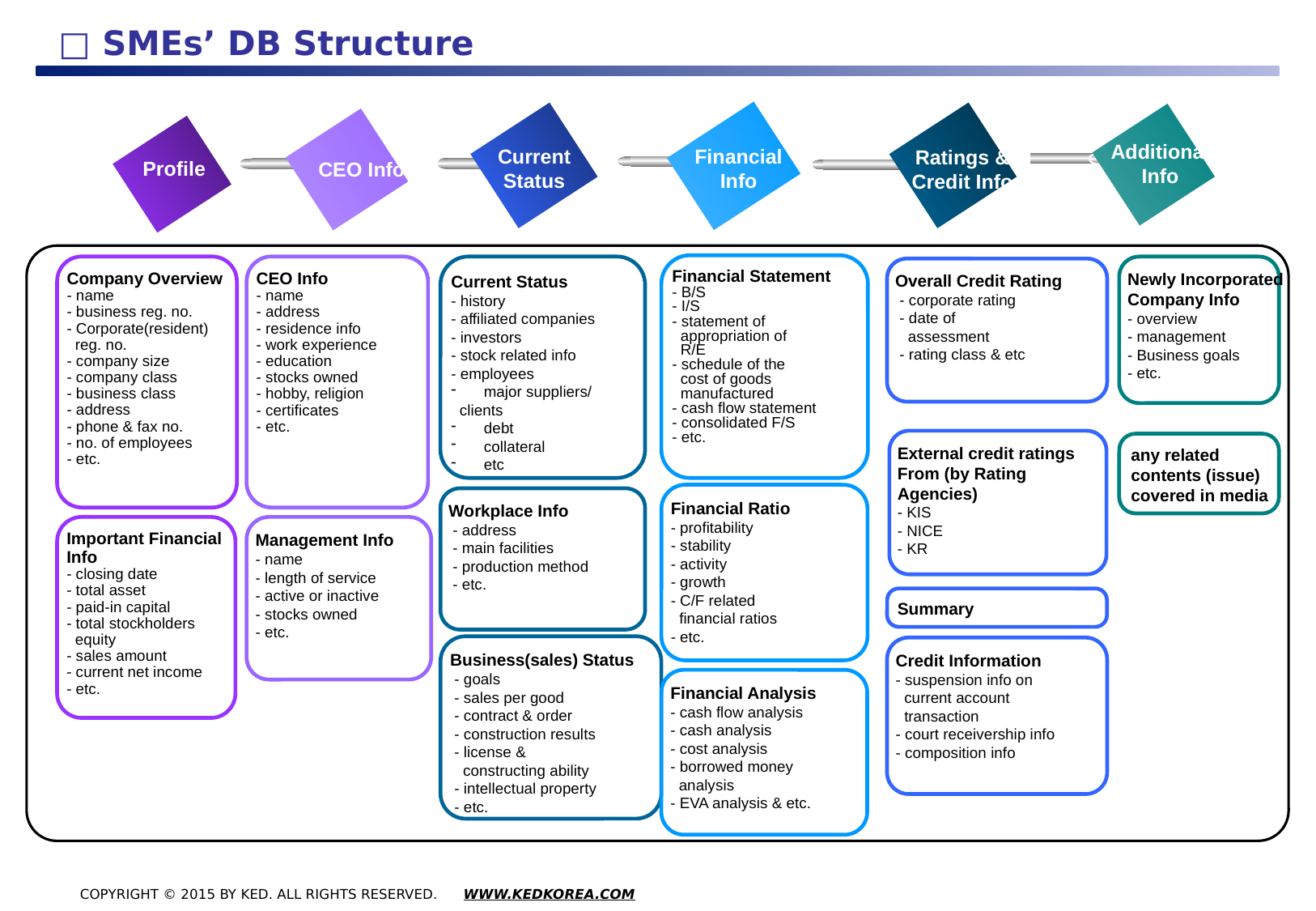

□ SMEs’ DB Structure

Additional Info

Current Status
Financial Info
Ratings &
Credit Info

Profile
CEO Info

Financial Statement
- B/S
- I/S
- statement of
  appropriation of
  R/E
- schedule of the
  cost of goods
  manufactured
- cash flow statement
- consolidated F/S
- etc.
Company Overview
- name
- business reg. no.
- Corporate(resident)
  reg. no.
- company size
- company class
- business class
- address
- phone & fax no.
- no. of employees
- etc.
CEO Info
- name
- address
- residence info
- work experience
- education
- stocks owned
- hobby, religion
- certificates
- etc.
Current Status
- history
- affiliated companies
- investors
- stock related info
- employees
 major suppliers/
  clients
 debt
 collateral
 etc
Newly Incorporated
Company Info
- overview
- management
- Business goals
- etc.
Overall Credit Rating
 - corporate rating
 - date of
   assessment
 - rating class & etc
External credit ratings
From (by Rating Agencies)
- KIS
- NICE
- KR

 any related
 contents (issue)
 covered in media
Financial Ratio
- profitability
- stability
- activity
- growth
- C/F related
  financial ratios
- etc.
Workplace Info
 - address
 - main facilities
 - production method
 - etc.
Important Financial
Info
- closing date
- total asset
- paid-in capital
- total stockholders
  equity
- sales amount
- current net income
- etc.
Management Info
- name
- length of service
- active or inactive
- stocks owned
- etc.
 Summary
Business(sales) Status
 - goals
 - sales per good
 - contract & order
 - construction results
 - license &
   constructing ability
 - intellectual property
 - etc.
Credit Information
- suspension info on
  current account
  transaction
- court receivership info
- composition info

Financial Analysis
- cash flow analysis
- cash analysis
- cost analysis
- borrowed money
  analysis
- EVA analysis & etc.